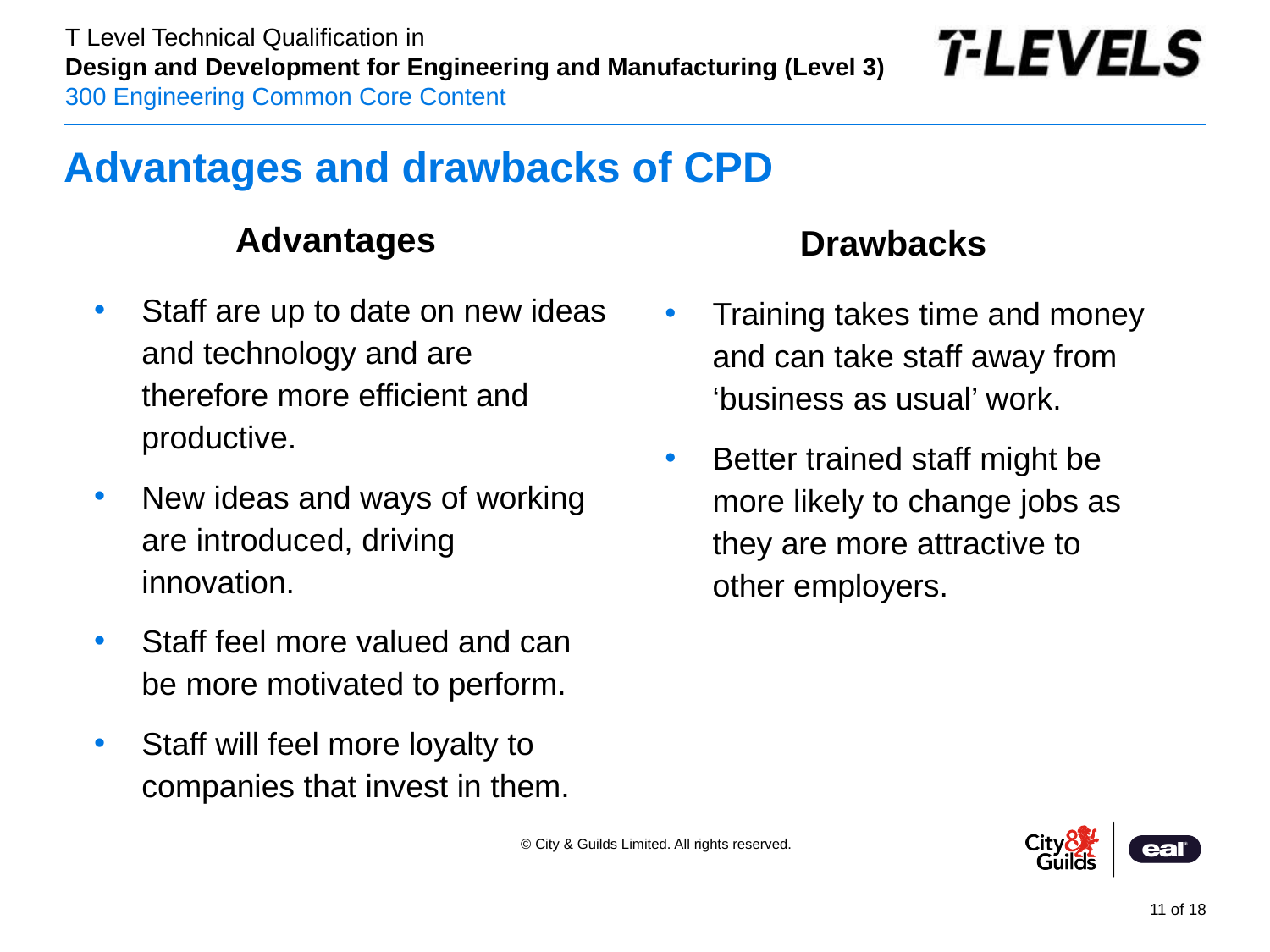

# Advantages and drawbacks of CPD
Advantages
Staff are up to date on new ideas and technology and are therefore more efficient and productive.
New ideas and ways of working are introduced, driving innovation.
Staff feel more valued and can be more motivated to perform.
Staff will feel more loyalty to companies that invest in them.
Drawbacks
Training takes time and money and can take staff away from ‘business as usual’ work.
Better trained staff might be more likely to change jobs as they are more attractive to other employers.